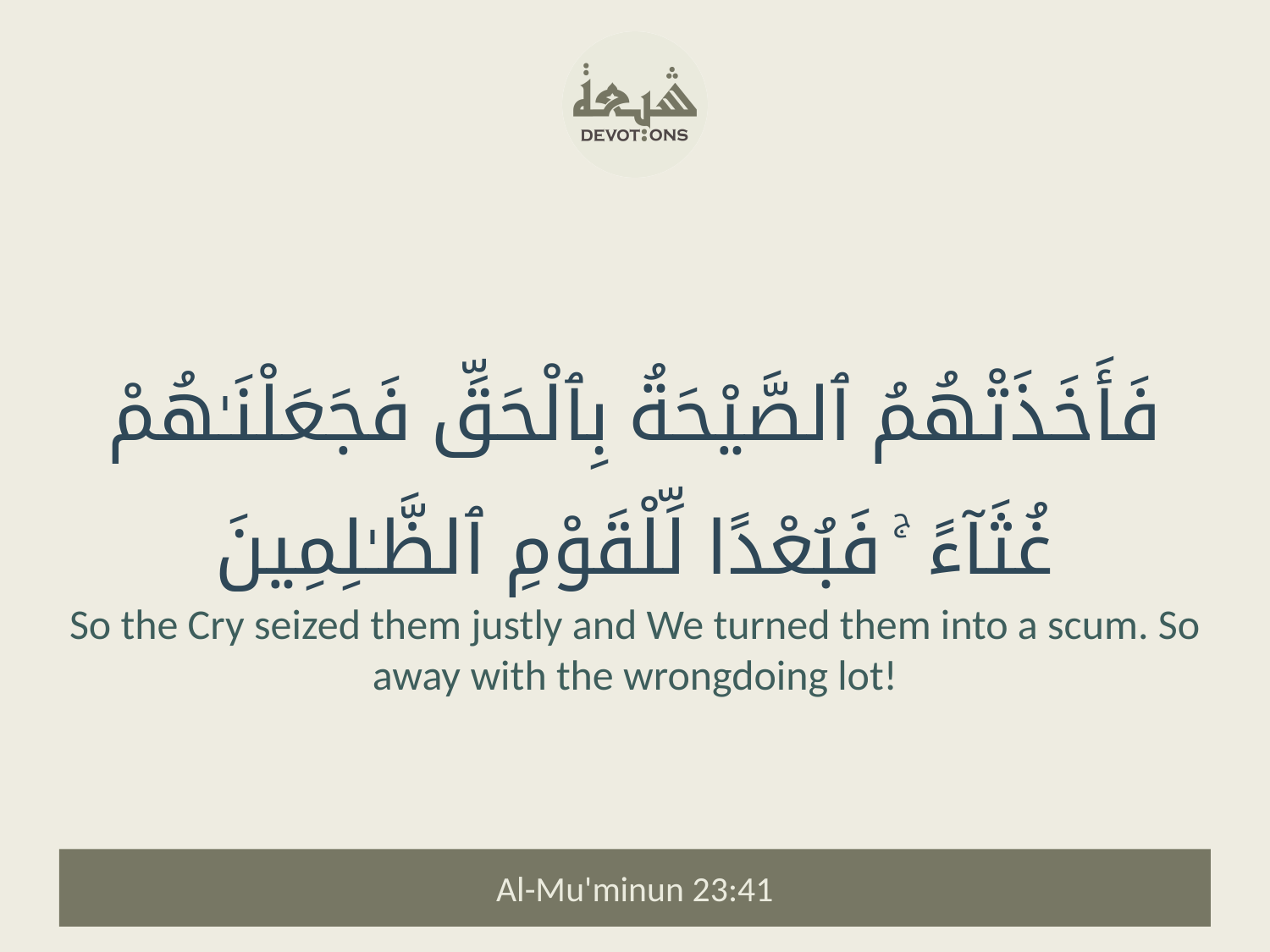

فَأَخَذَتْهُمُ ٱلصَّيْحَةُ بِٱلْحَقِّ فَجَعَلْنَـٰهُمْ غُثَآءً ۚ فَبُعْدًا لِّلْقَوْمِ ٱلظَّـٰلِمِينَ
So the Cry seized them justly and We turned them into a scum. So away with the wrongdoing lot!
Al-Mu'minun 23:41